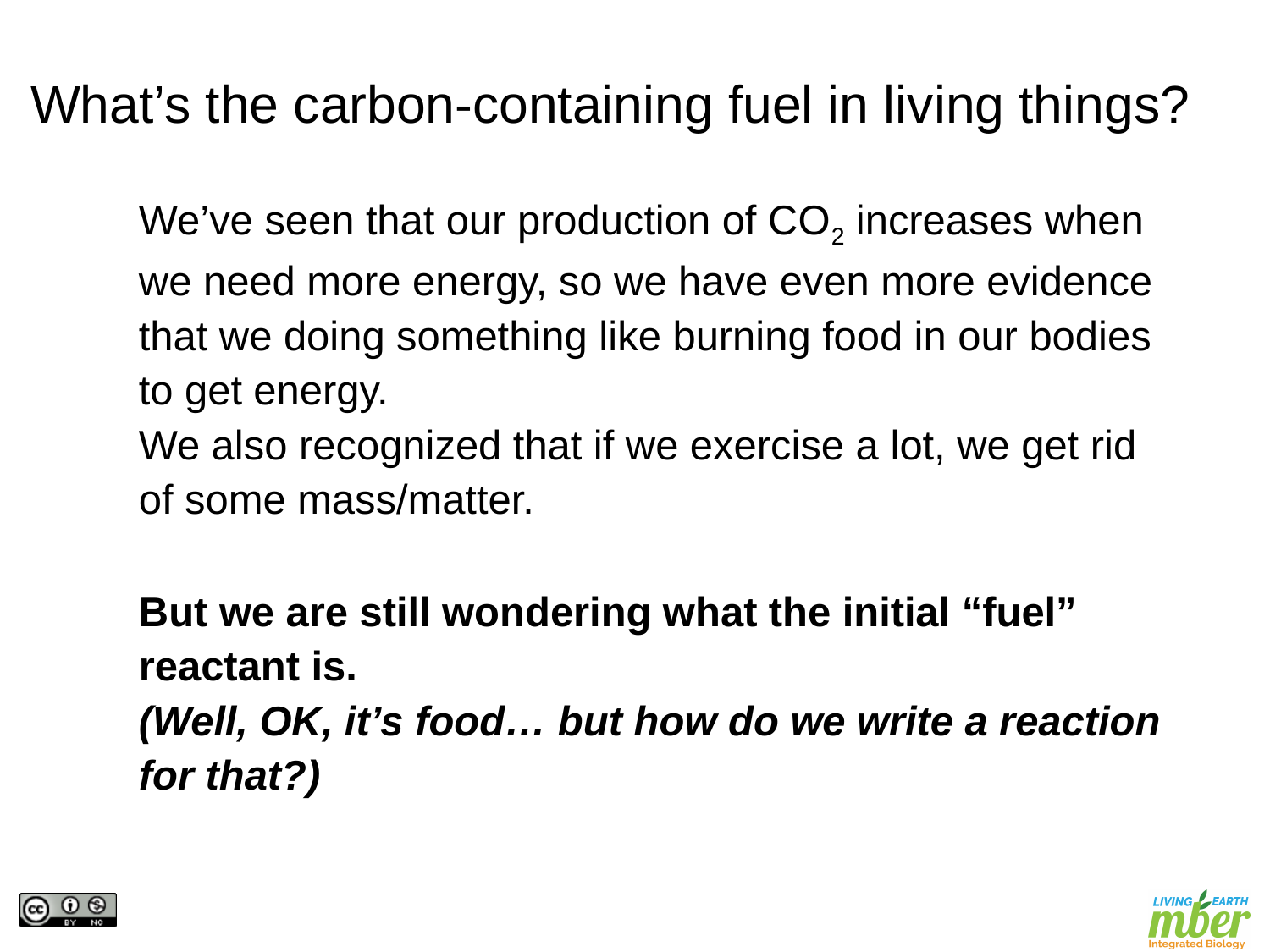

What’s the carbon-containing fuel in living things?
We’ve seen that our production of CO2 increases when we need more energy, so we have even more evidence that we doing something like burning food in our bodies to get energy.
We also recognized that if we exercise a lot, we get rid of some mass/matter.

But we are still wondering what the initial “fuel” reactant is.
(Well, OK, it’s food… but how do we write a reaction for that?)